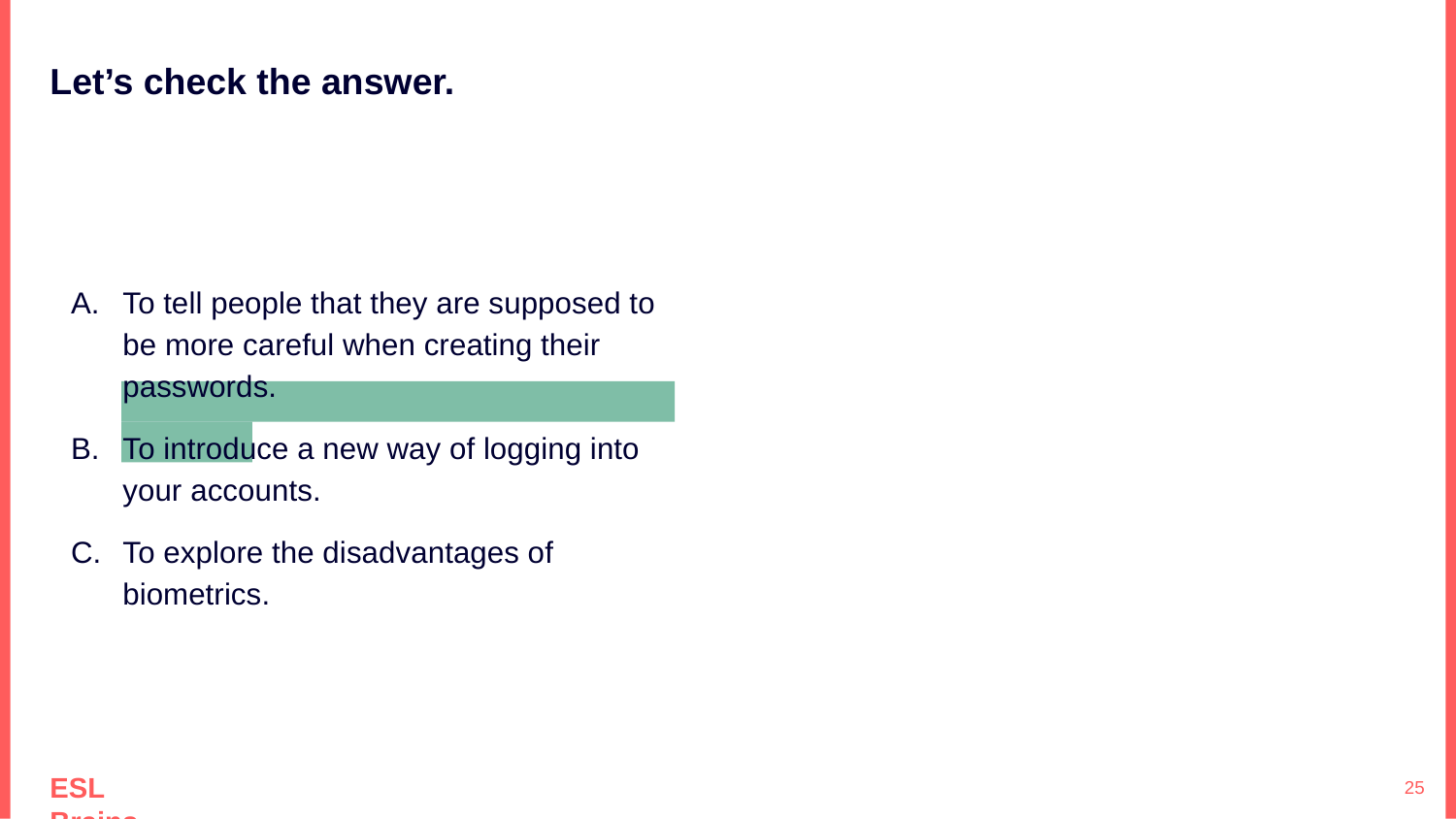

Let’s check the answer.

To tell people that they are supposed to be more careful when creating their passwords.
To introduce a new way of logging into your accounts.
To explore the disadvantages of biometrics.

25